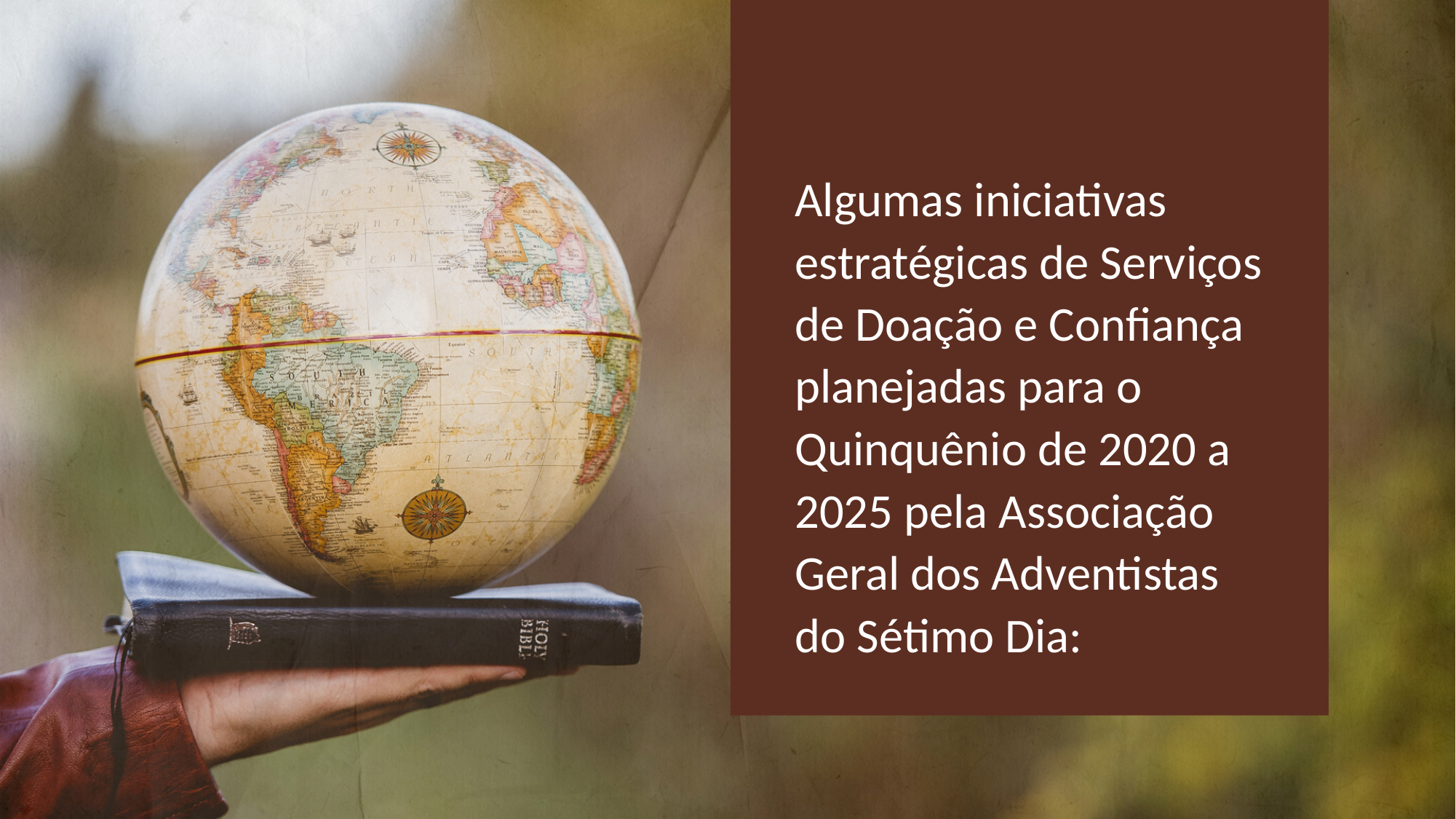

Algumas iniciativas estratégicas de Serviços de Doação e Confiança planejadas para o Quinquênio de 2020 a 2025 pela Associação Geral dos Adventistas    do Sétimo Dia: